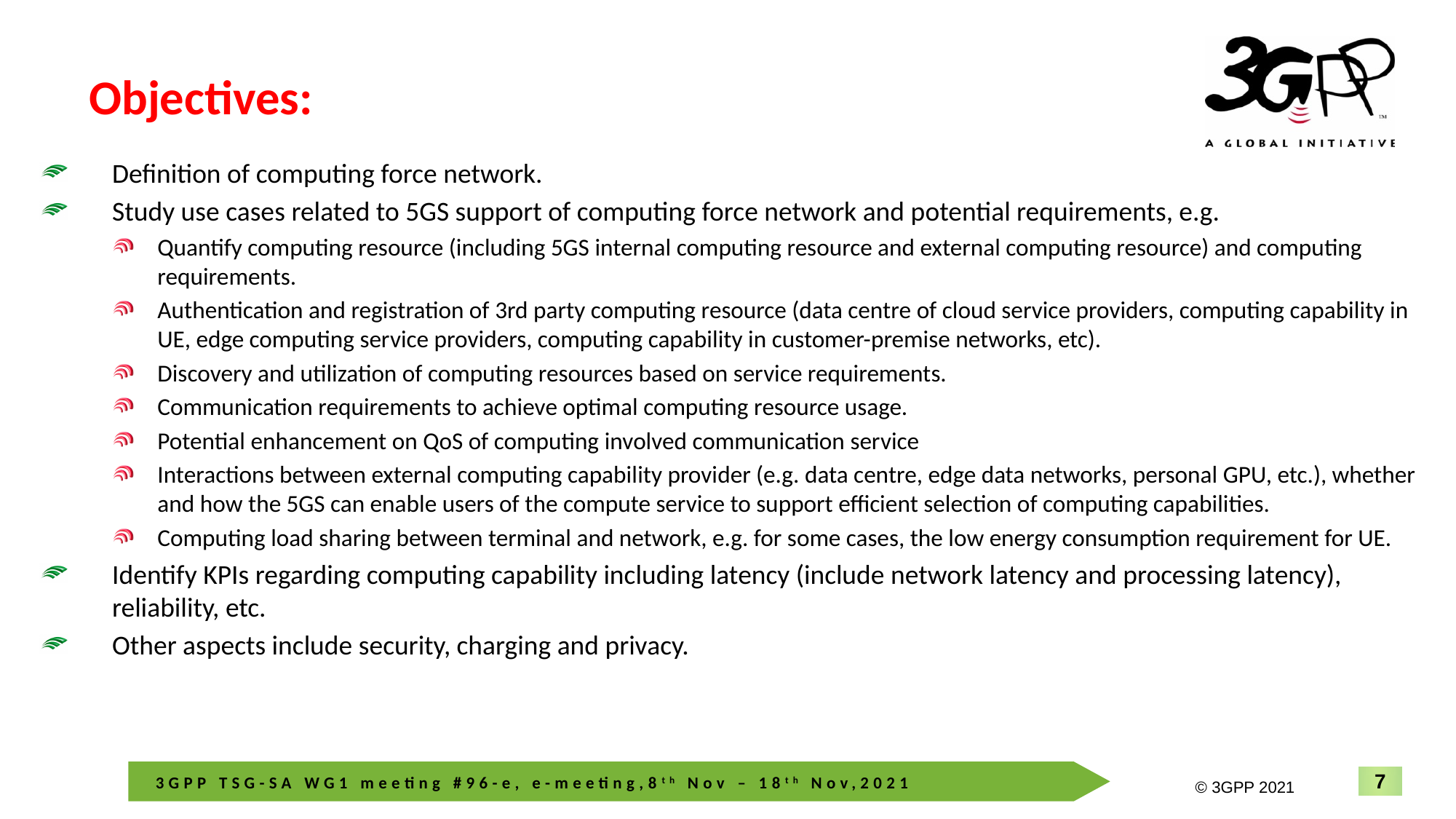

# Objectives:
Definition of computing force network.
Study use cases related to 5GS support of computing force network and potential requirements, e.g.
Quantify computing resource (including 5GS internal computing resource and external computing resource) and computing requirements.
Authentication and registration of 3rd party computing resource (data centre of cloud service providers, computing capability in UE, edge computing service providers, computing capability in customer-premise networks, etc).
Discovery and utilization of computing resources based on service requirements.
Communication requirements to achieve optimal computing resource usage.
Potential enhancement on QoS of computing involved communication service
Interactions between external computing capability provider (e.g. data centre, edge data networks, personal GPU, etc.), whether and how the 5GS can enable users of the compute service to support efficient selection of computing capabilities.
Computing load sharing between terminal and network, e.g. for some cases, the low energy consumption requirement for UE.
Identify KPIs regarding computing capability including latency (include network latency and processing latency), reliability, etc.
Other aspects include security, charging and privacy.